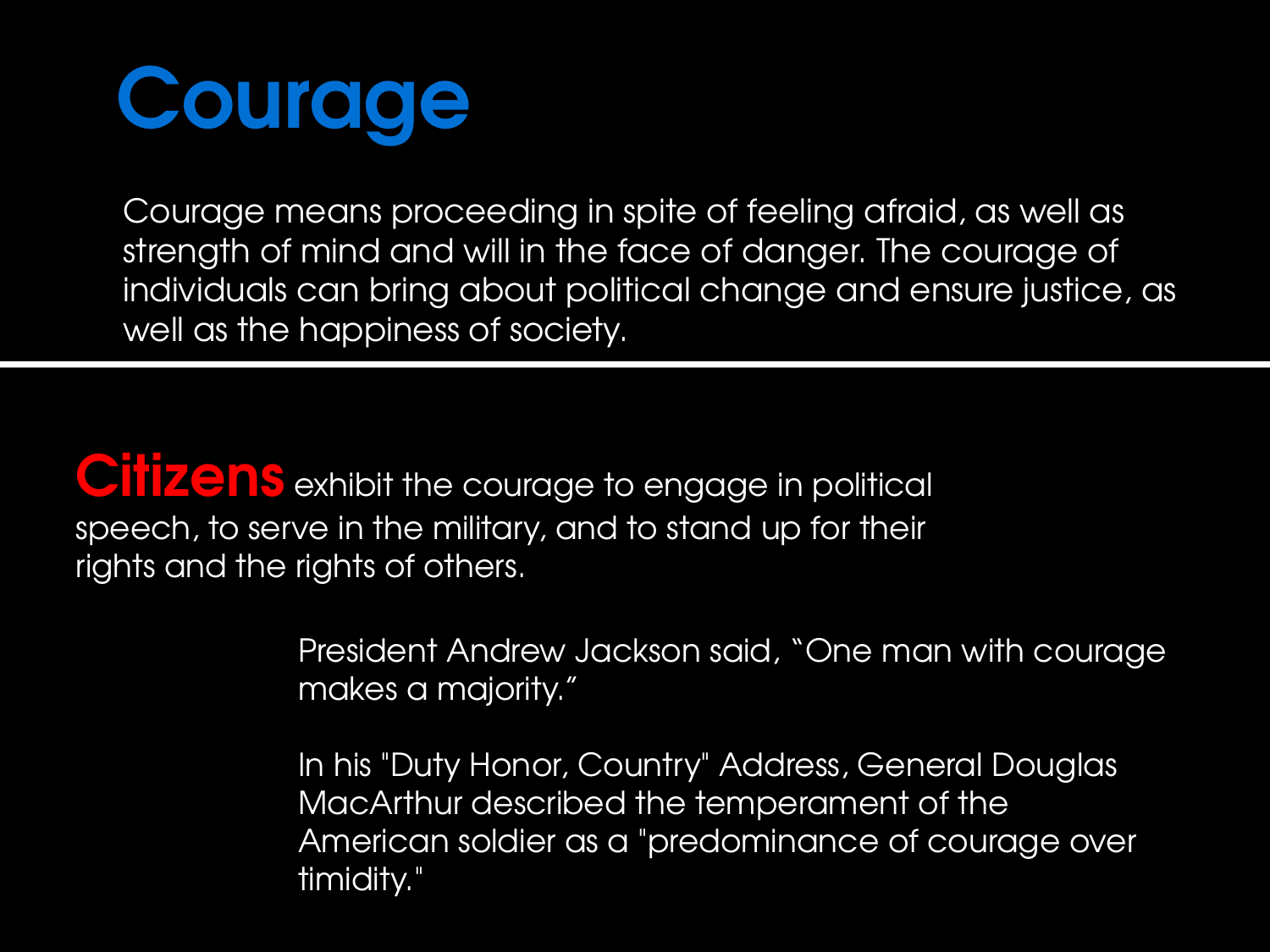

# Courage
Courage means proceeding in spite of feeling afraid, as well as strength of mind and will in the face of danger. The courage of individuals can bring about political change and ensure justice, as well as the happiness of society.
Citizens exhibit the courage to engage in political speech, to serve in the military, and to stand up for their rights and the rights of others.
President Andrew Jackson said, “One man with courage makes a majority.”

In his "Duty Honor, Country" Address, General Douglas MacArthur described the temperament of the American soldier as a "predominance of courage over timidity."